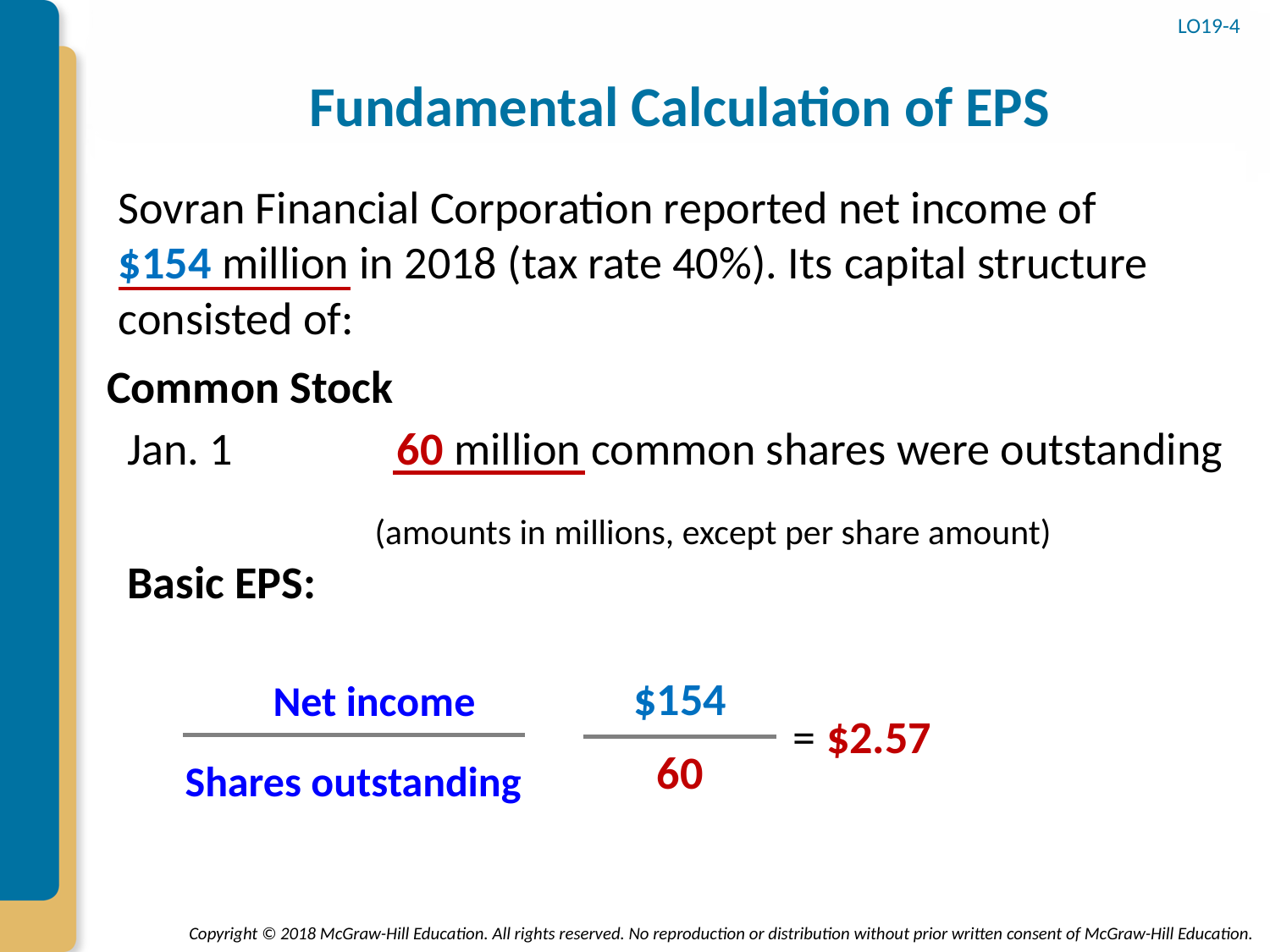

# Fundamental Calculation of EPS
LO19-4
Sovran Financial Corporation reported net income of $154 million in 2018 (tax rate 40%). Its capital structure consisted of:
Common Stock
60 million common shares were outstanding
Jan. 1
(amounts in millions, except per share amount)
Basic EPS:
$154
Net income
= $2.57
60
Shares outstanding